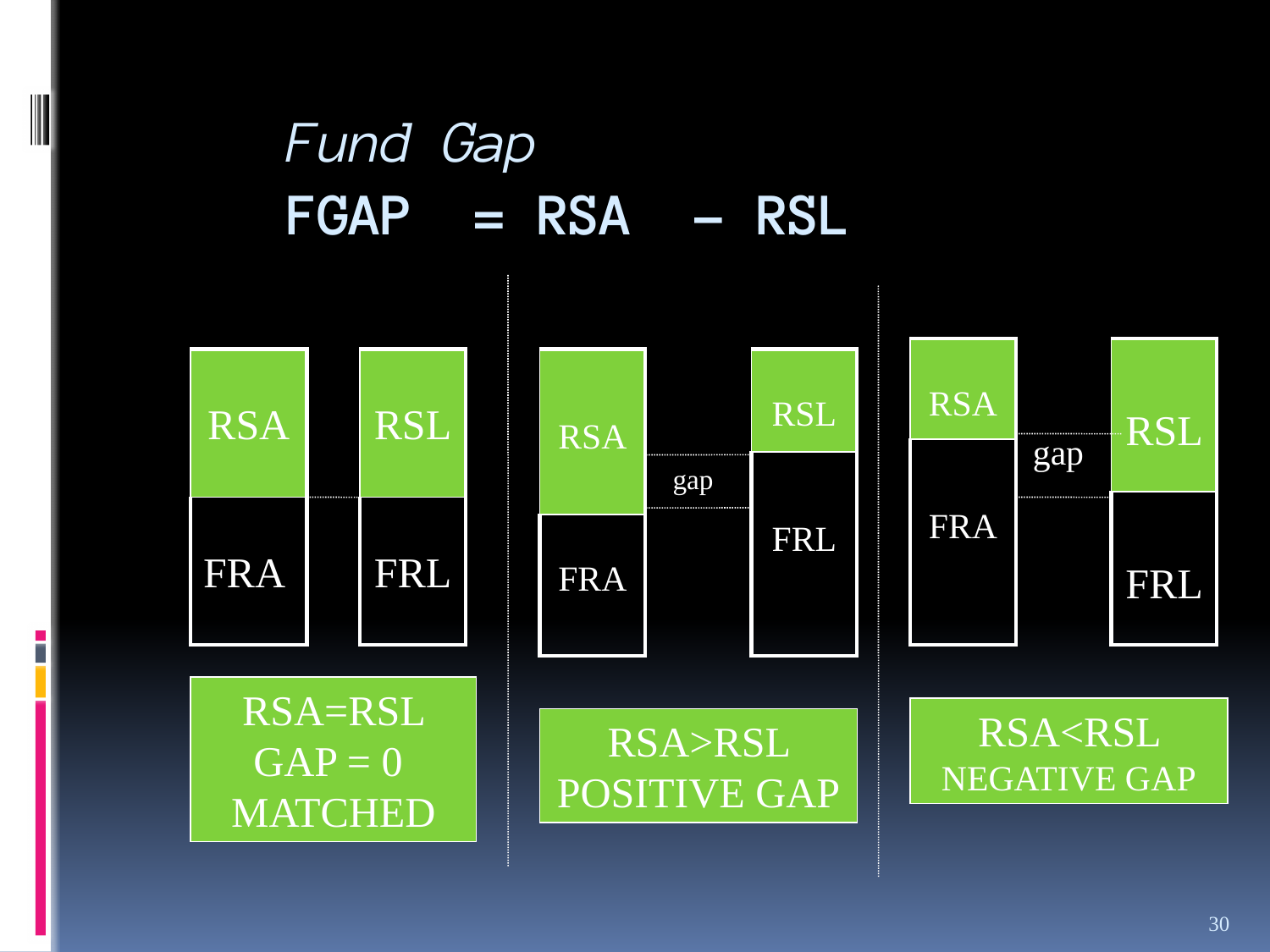

# Fund Gap FGAP  = RSA  - RSL

| RSA |
| --- |
| FRA |
| RSL |
| --- |
| FRL |
| RSA |
| --- |
| FRA |
| RSL |
| --- |
| FRL |
| RSA |
| --- |
| FRA |
| RSL |
| --- |
| FRL |
gap

gap

RSA=RSL GAP = 0  MATCHED
RSA<RSL NEGATIVE GAP
RSA>RSL POSITIVE GAP
30